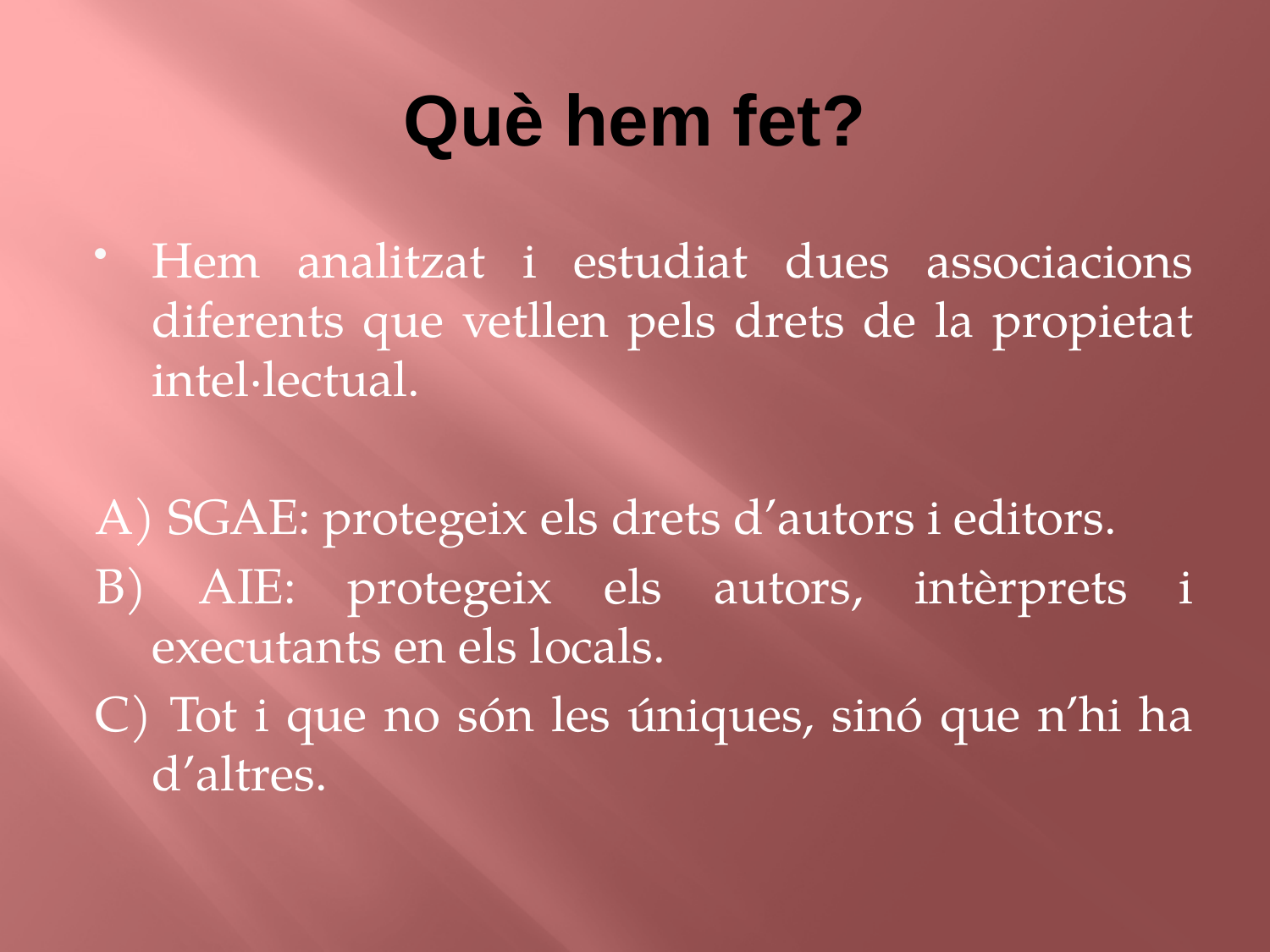

# Què hem fet?
Hem analitzat i estudiat dues associacions diferents que vetllen pels drets de la propietat intel·lectual.

A) SGAE: protegeix els drets d’autors i editors.
B) AIE: protegeix els autors, intèrprets i executants en els locals.
C) Tot i que no són les úniques, sinó que n’hi ha d’altres.